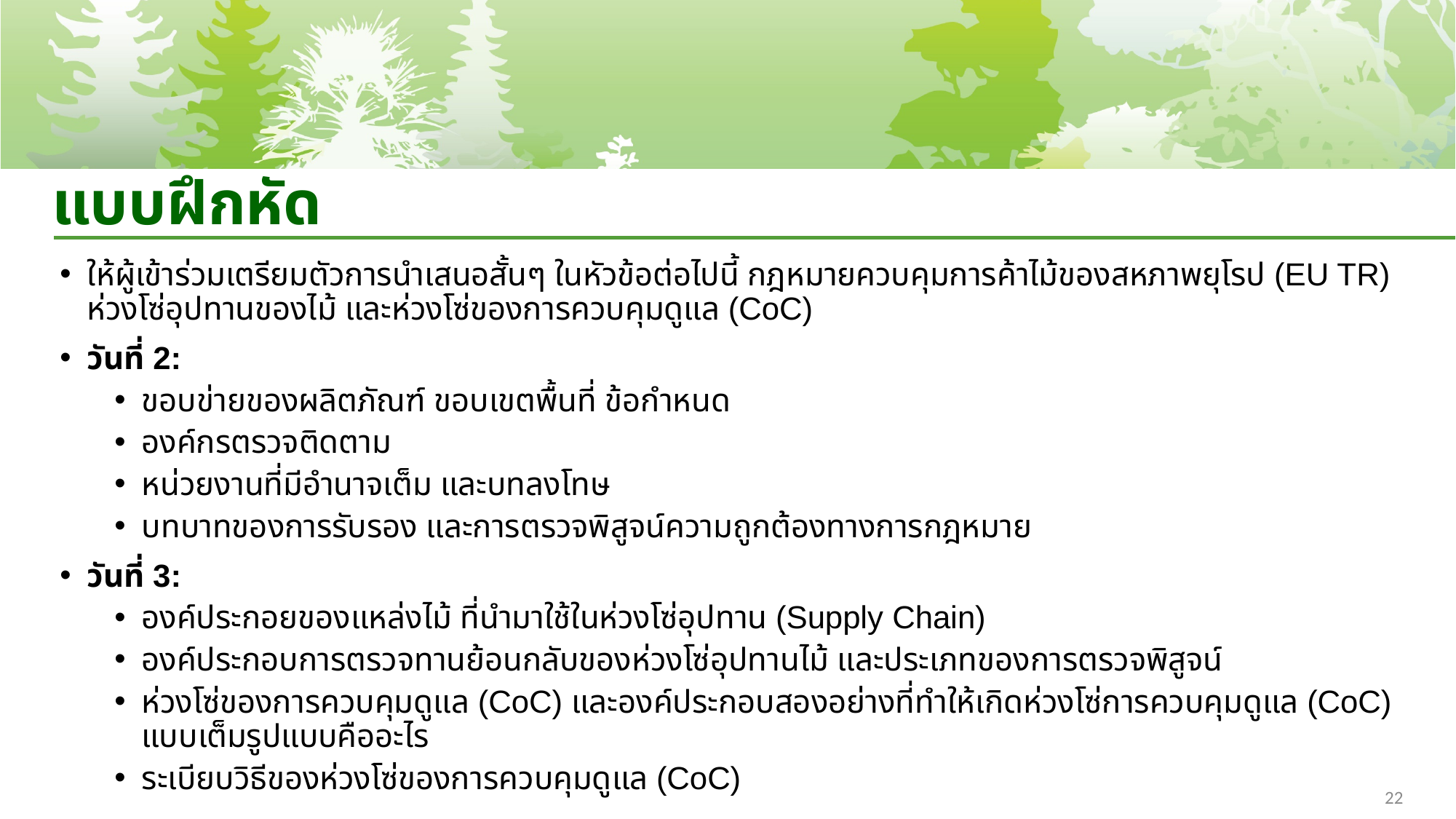

# แบบฝึกหัด
ให้ผู้เข้าร่วมเตรียมตัวการนำเสนอสั้นๆ ในหัวข้อต่อไปนี้ กฎหมายควบคุมการค้าไม้ของสหภาพยุโรป (EU TR) ห่วงโซ่อุปทานของไม้ และห่วงโซ่ของการควบคุมดูแล (CoC)
วันที่ 2:
ขอบข่ายของผลิตภัณฑ์ ขอบเขตพื้นที่ ข้อกำหนด
องค์กรตรวจติดตาม
หน่วยงานที่มีอำนาจเต็ม และบทลงโทษ
บทบาทของการรับรอง และการตรวจพิสูจน์ความถูกต้องทางการกฎหมาย
วันที่ 3:
องค์ประกอยของแหล่งไม้ ที่นำมาใช้ในห่วงโซ่อุปทาน (Supply Chain)
องค์ประกอบการตรวจทานย้อนกลับของห่วงโซ่อุปทานไม้ และประเภทของการตรวจพิสูจน์
ห่วงโซ่ของการควบคุมดูแล (CoC) และองค์ประกอบสองอย่างที่ทำให้เกิดห่วงโซ่การควบคุมดูแล (CoC) แบบเต็มรูปแบบคืออะไร
ระเบียบวิธีของห่วงโซ่ของการควบคุมดูแล (CoC)

22